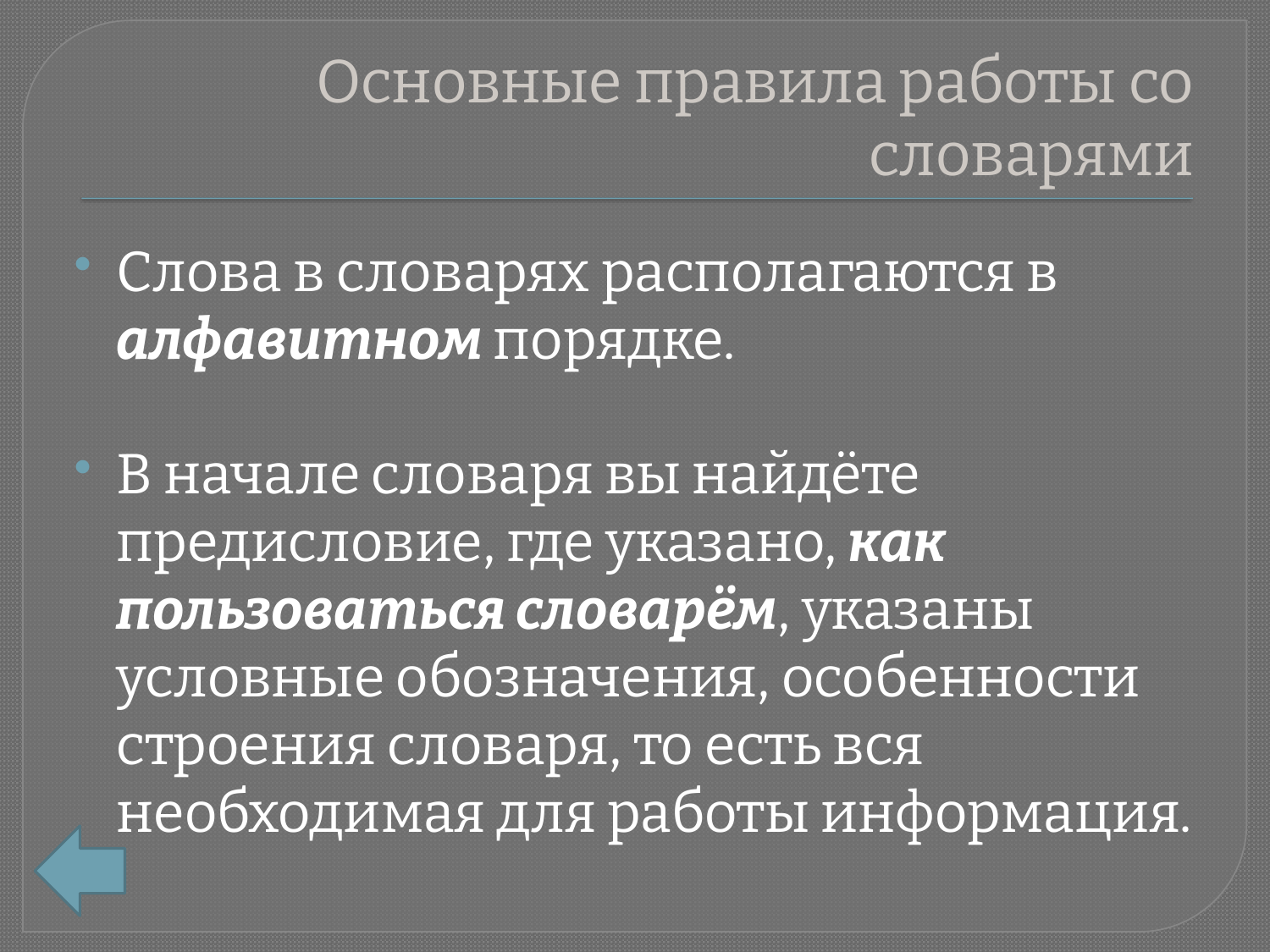

# Основные правила работы со словарями
Слова в словарях располагаются в алфавитном порядке.

В начале словаря вы найдёте предисловие, где указано, как пользоваться словарём, указаны условные обозначения, особенности строения словаря, то есть вся необходимая для работы информация.